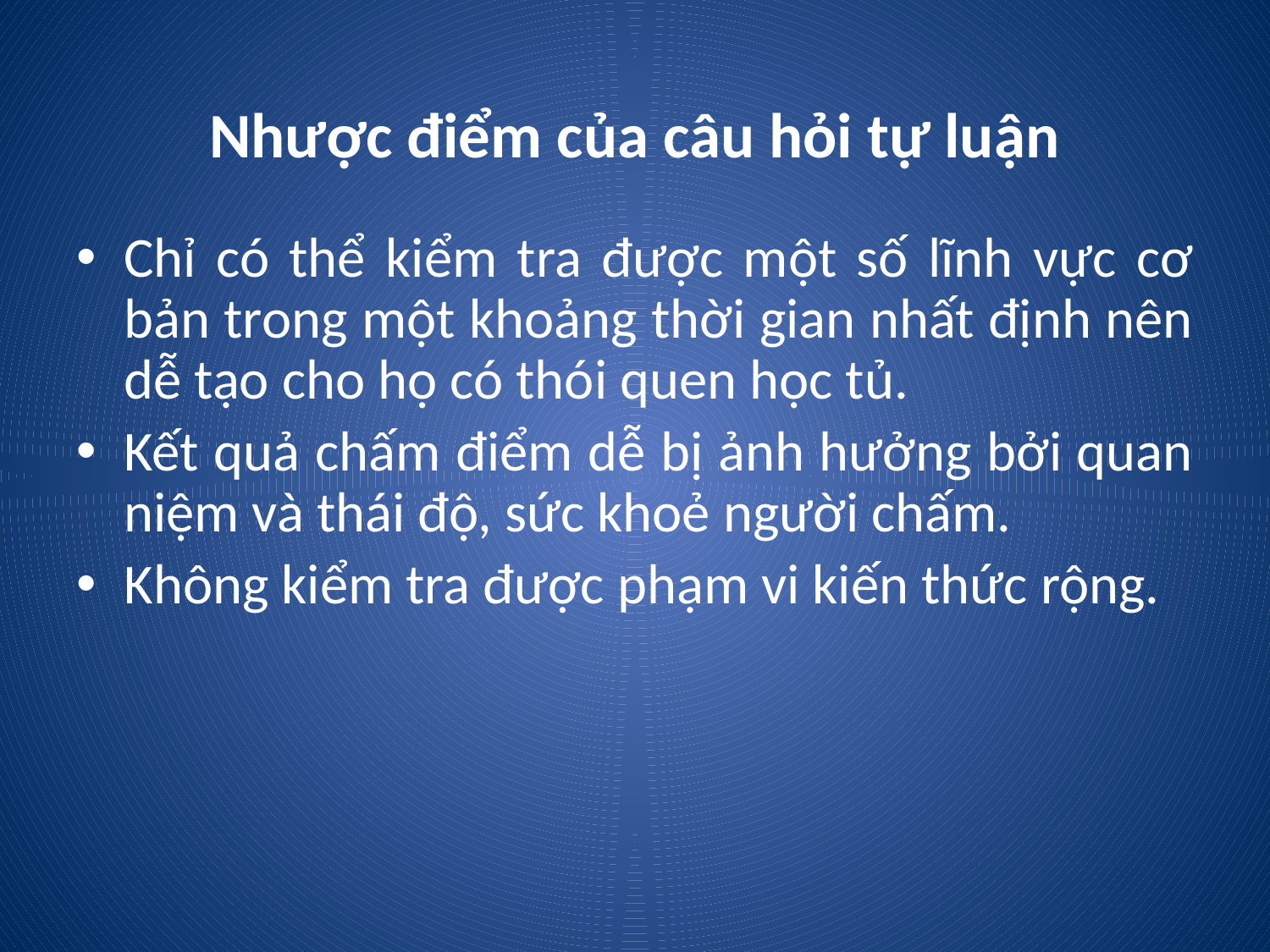

# Nhược điểm của câu hỏi tự luận
Chỉ có thể kiểm tra được một số lĩnh vực cơ bản trong một khoảng thời gian nhất định nên dễ tạo cho họ có thói quen học tủ.
Kết quả chấm điểm dễ bị ảnh hưởng bởi quan niệm và thái độ, sức khoẻ người chấm.
Không kiểm tra được phạm vi kiến thức rộng.